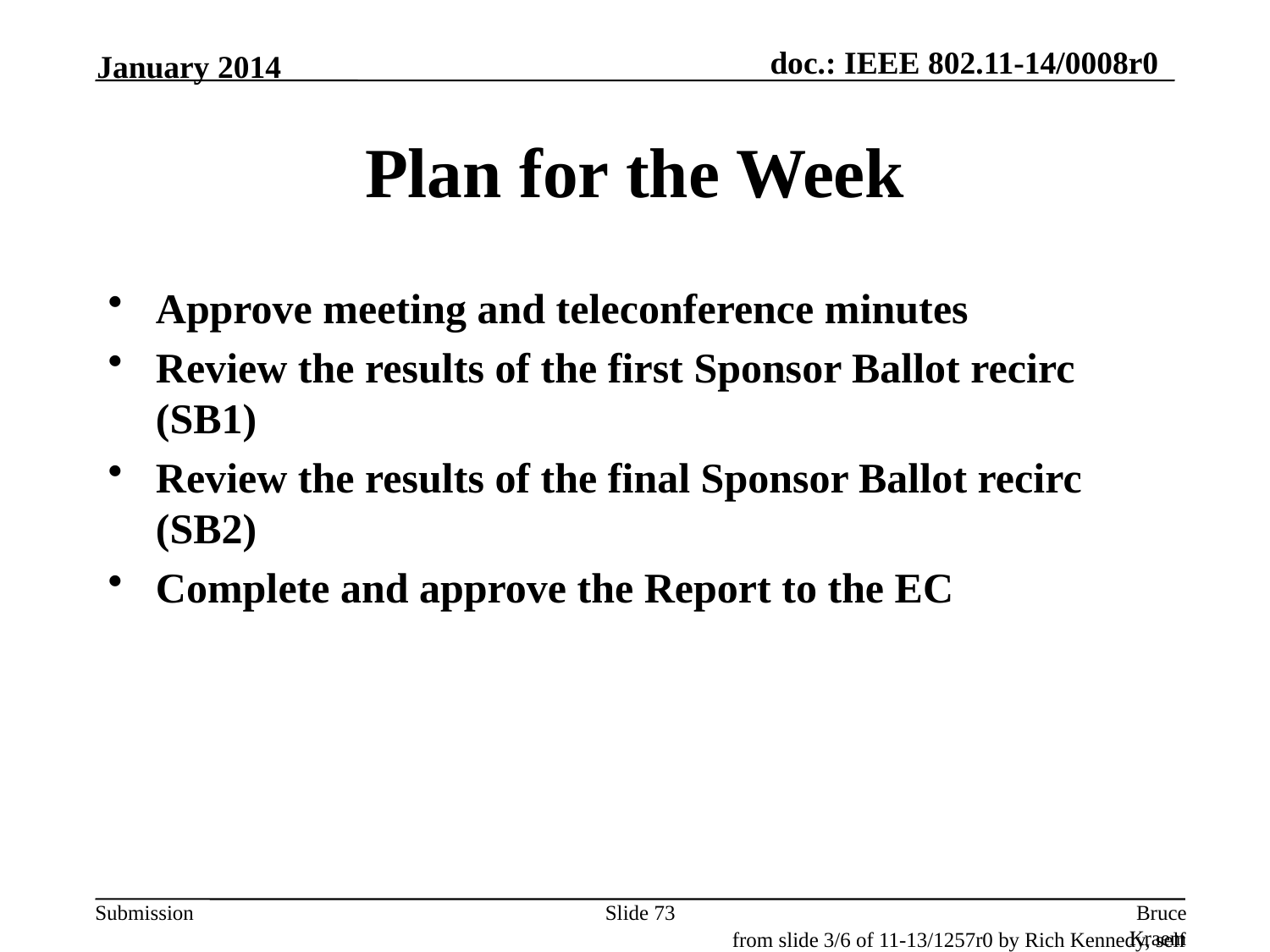

January 2014
# Plan for the Week
Approve meeting and teleconference minutes
Review the results of the first Sponsor Ballot recirc (SB1)
Review the results of the final Sponsor Ballot recirc (SB2)
Complete and approve the Report to the EC
Slide 73
Bruce Kraemer, Marvell
from slide 3/6 of 11-13/1257r0 by Rich Kennedy, self